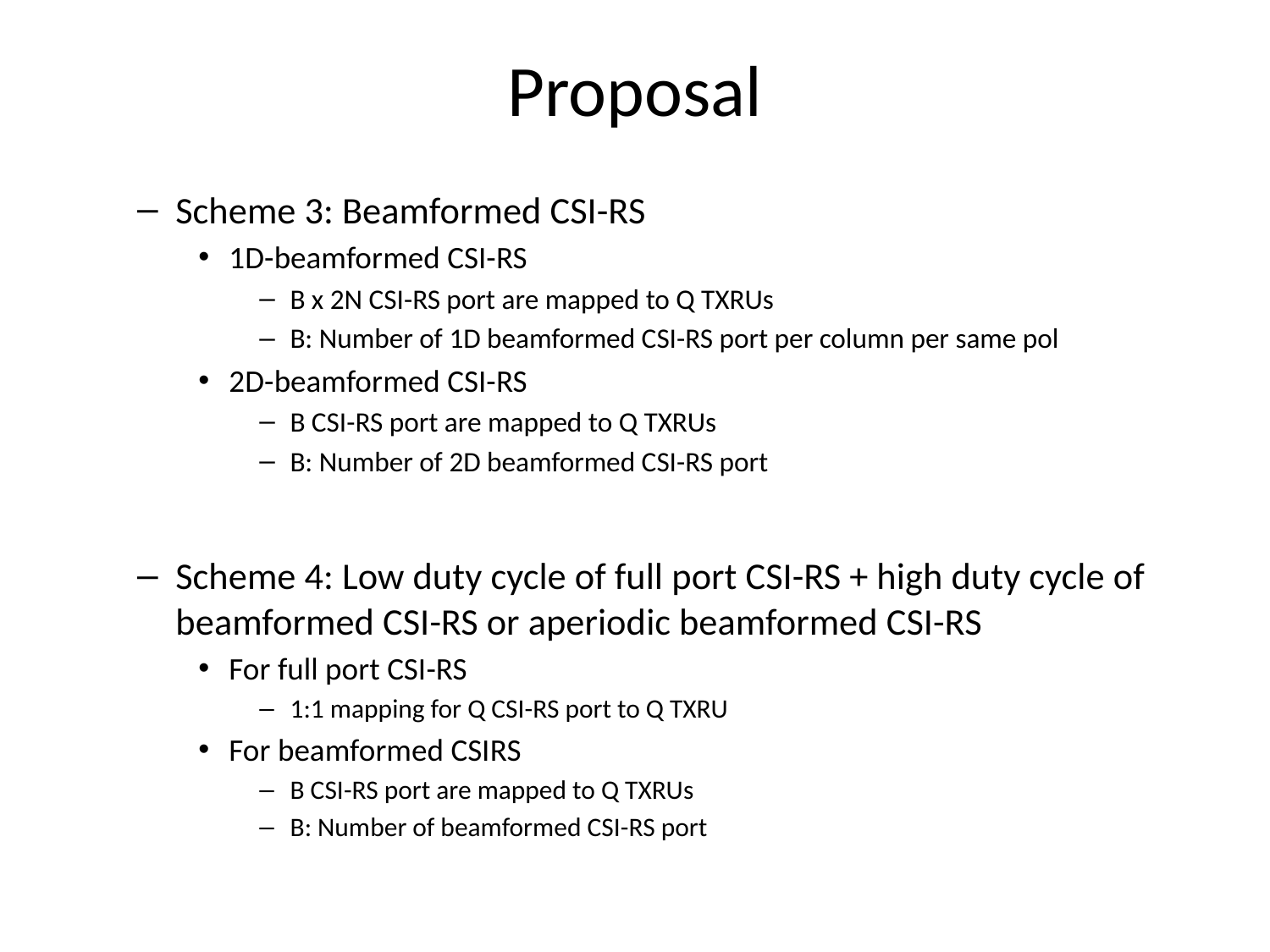

# Proposal
Scheme 3: Beamformed CSI-RS
1D-beamformed CSI-RS
B x 2N CSI-RS port are mapped to Q TXRUs
B: Number of 1D beamformed CSI-RS port per column per same pol
2D-beamformed CSI-RS
B CSI-RS port are mapped to Q TXRUs
B: Number of 2D beamformed CSI-RS port

Scheme 4: Low duty cycle of full port CSI-RS + high duty cycle of beamformed CSI-RS or aperiodic beamformed CSI-RS
For full port CSI-RS
1:1 mapping for Q CSI-RS port to Q TXRU
For beamformed CSIRS
B CSI-RS port are mapped to Q TXRUs
B: Number of beamformed CSI-RS port